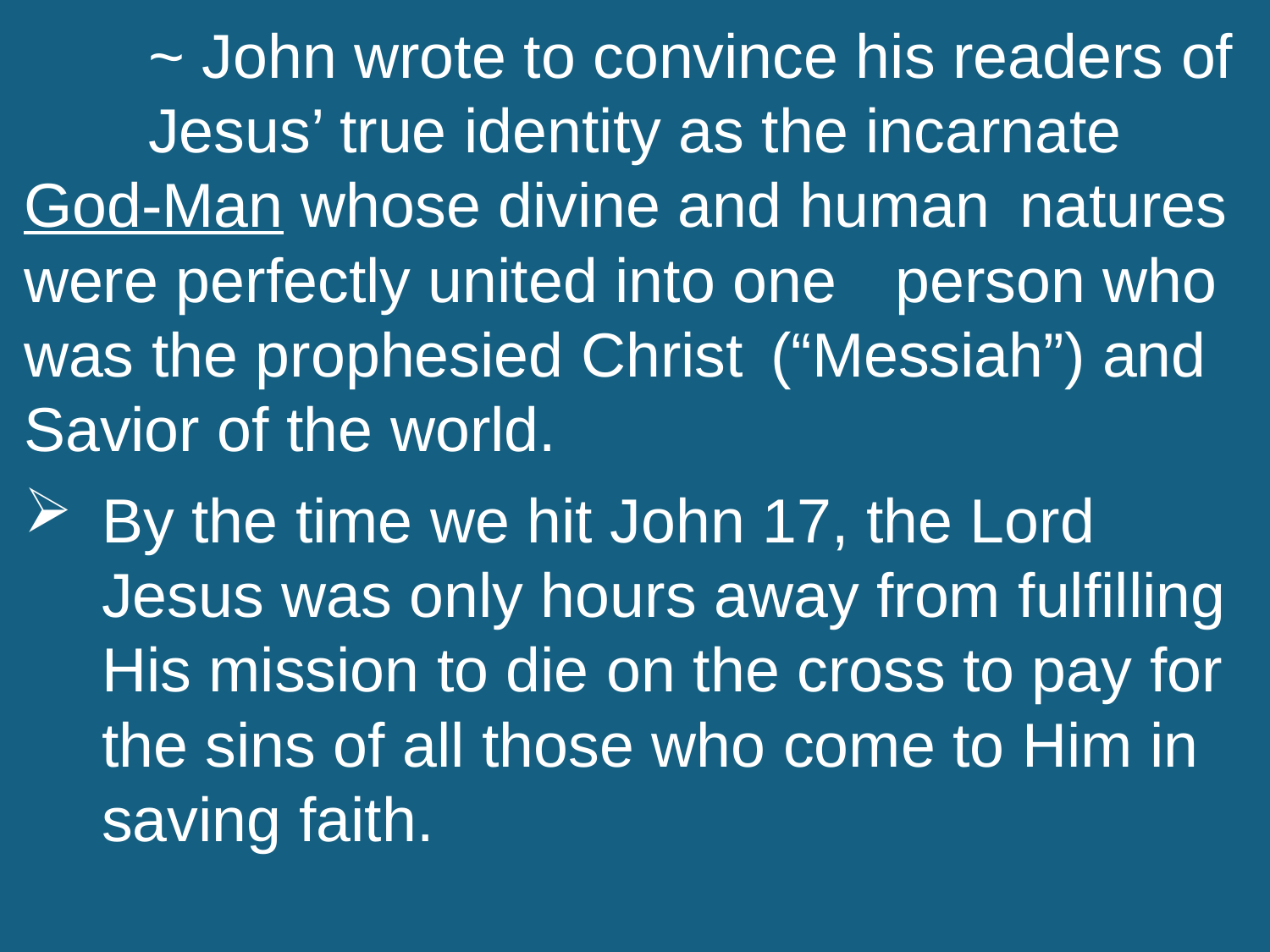

~ John wrote to convince his readers of 					Jesus’ true identity as the incarnate 					God-Man whose divine and human 						natures were perfectly united into one 					person who was the prophesied Christ 						(“Messiah”) and Savior of the world.
By the time we hit John 17, the Lord Jesus was only hours away from fulfilling His mission to die on the cross to pay for the sins of all those who come to Him in saving faith.